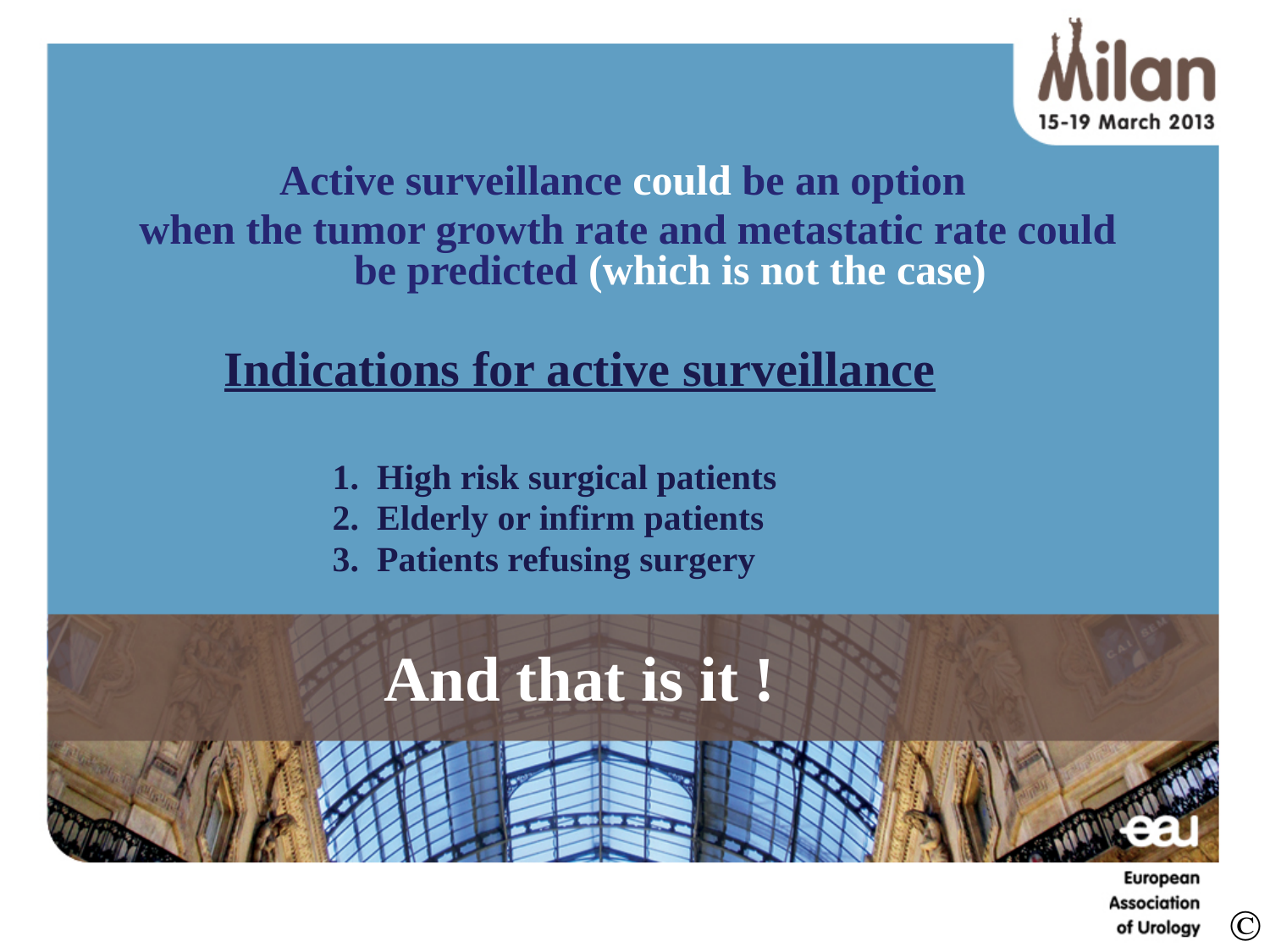

Active surveillance could be an option
when the tumor growth rate and metastatic rate could be predicted (which is not the case)

          Indications for active surveillance

                                    1.  High risk surgical patients
                                    2.  Elderly or infirm patients
                                    3.  Patients refusing surgery
And that is it !